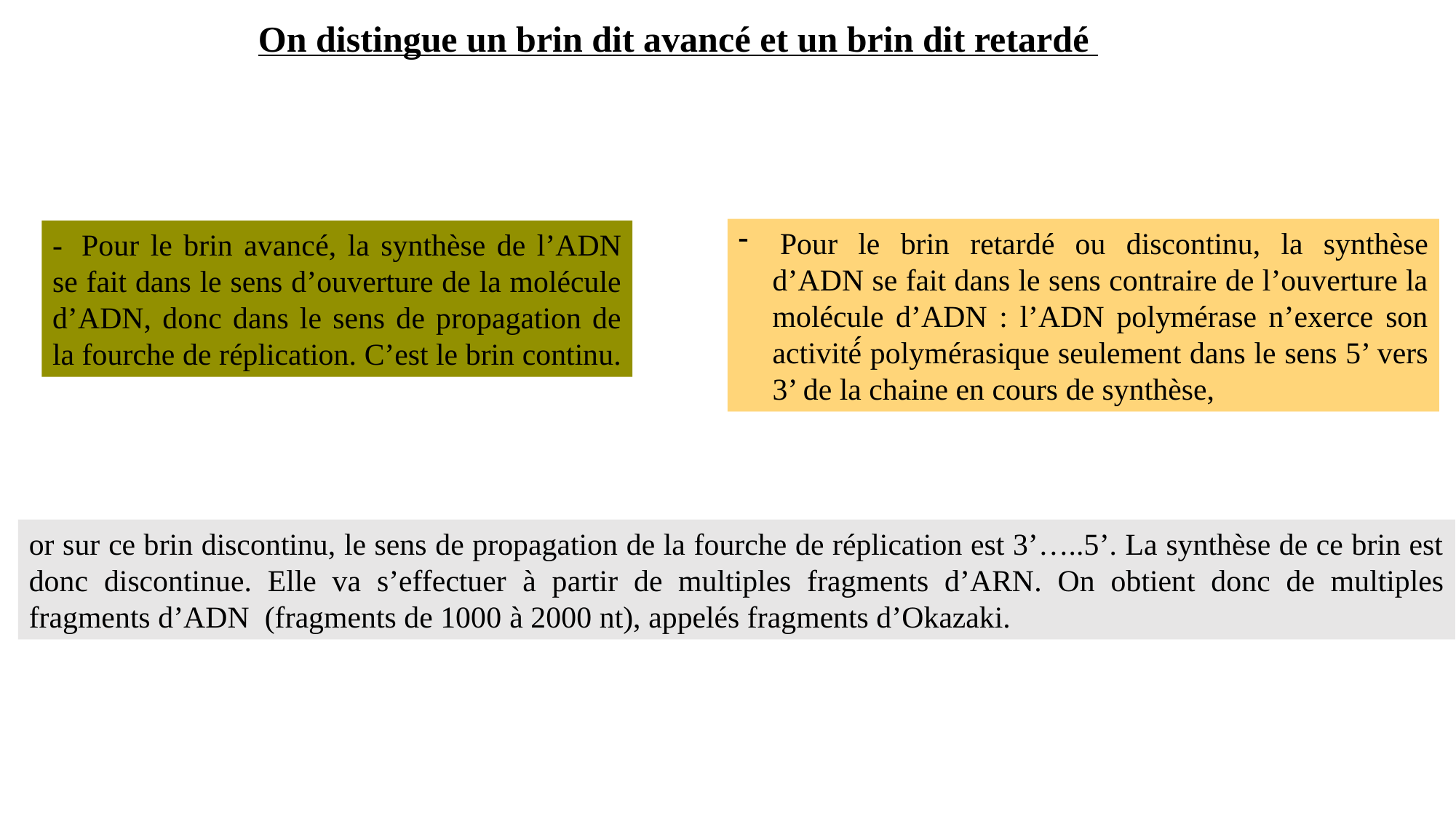

On distingue un brin dit avancé et un brin dit retardé
 Pour le brin retardé ou discontinu, la synthèse d’ADN se fait dans le sens contraire de l’ouverture la molécule d’ADN : l’ADN polymérase n’exerce son activité́ polymérasique seulement dans le sens 5’ vers 3’ de la chaine en cours de synthèse,
-  Pour le brin avancé, la synthèse de l’ADN se fait dans le sens d’ouverture de la molécule d’ADN, donc dans le sens de propagation de la fourche de réplication. C’est le brin continu.
or sur ce brin discontinu, le sens de propagation de la fourche de réplication est 3’…..5’. La synthèse de ce brin est donc discontinue. Elle va s’effectuer à partir de multiples fragments d’ARN. On obtient donc de multiples fragments d’ADN  (fragments de 1000 à 2000 nt), appelés fragments d’Okazaki.